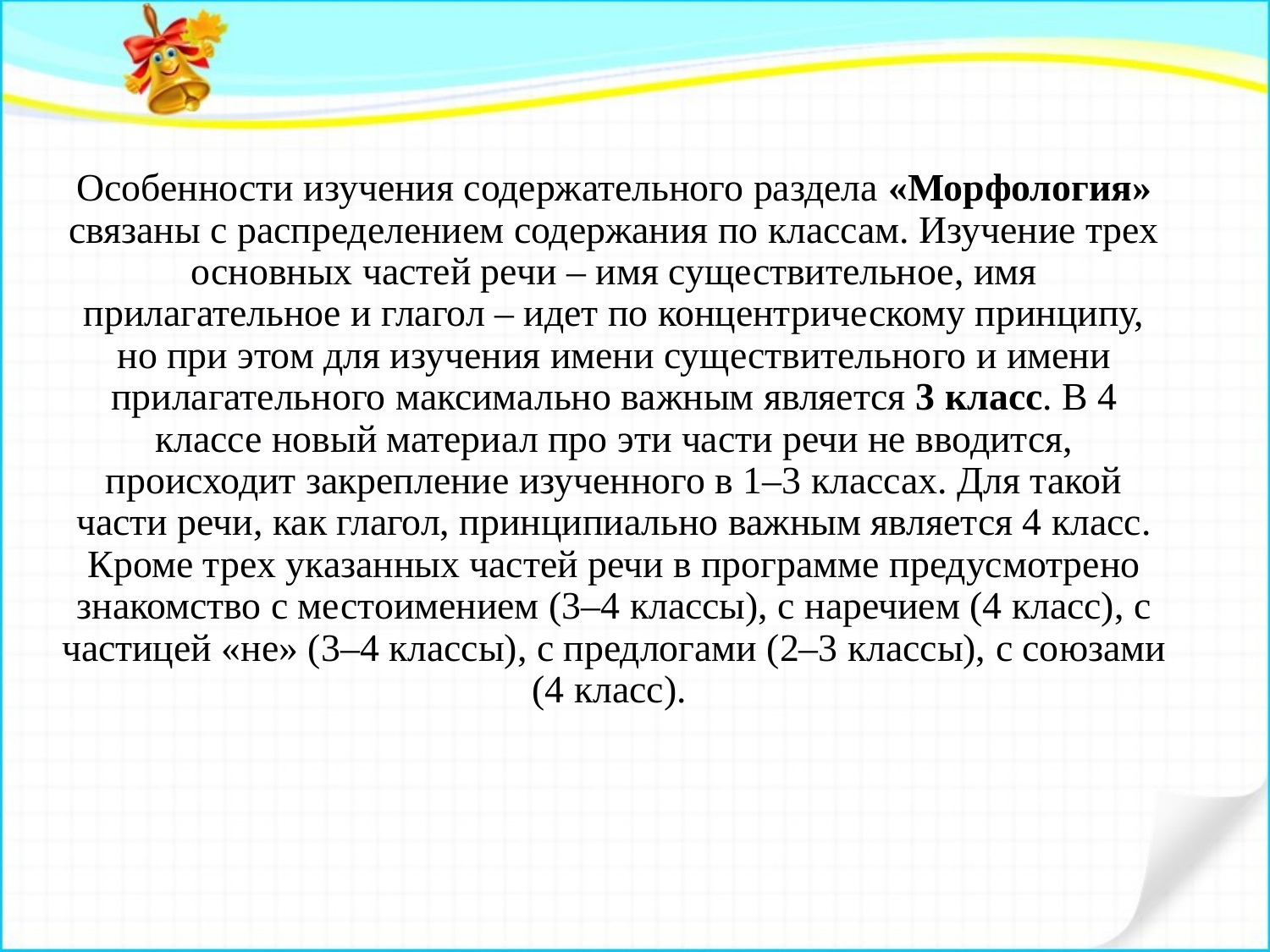

# Особенности изучения содержательного раздела «Морфология» связаны с распределением содержания по классам. Изучение трех основных частей речи – имя существительное, имя прилагательное и глагол – идет по концентрическому принципу, но при этом для изучения имени существительного и имени прилагательного максимально важным является 3 класс. В 4 классе новый материал про эти части речи не вводится, происходит закрепление изученного в 1–3 классах. Для такой части речи, как глагол, принципиально важным является 4 класс. Кроме трех указанных частей речи в программе предусмотрено знакомство с местоимением (3–4 классы), с наречием (4 класс), с частицей «не» (3–4 классы), с предлогами (2–3 классы), с союзами (4 класс).